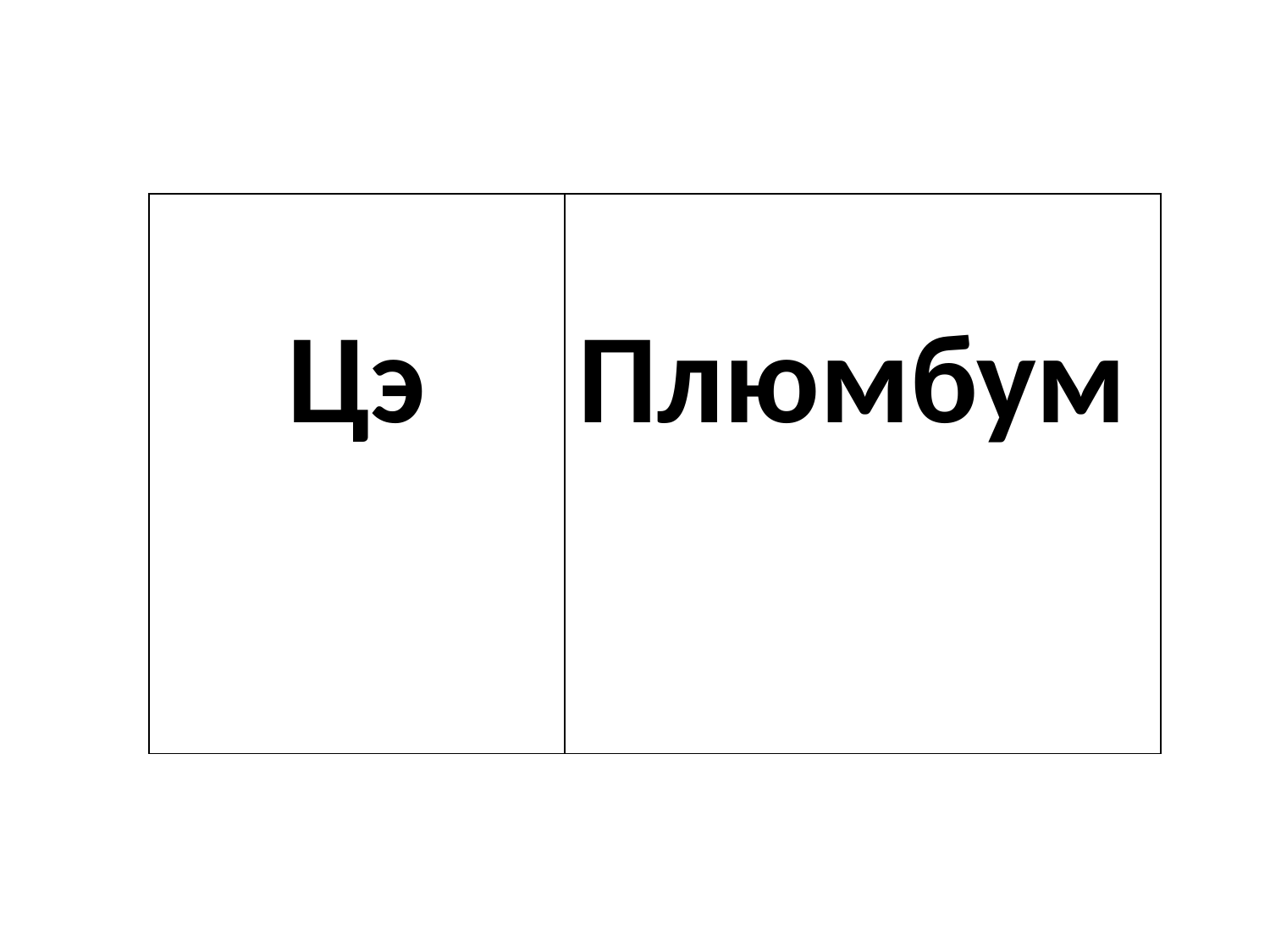

| Цэ | Плюмбум |
| --- | --- |